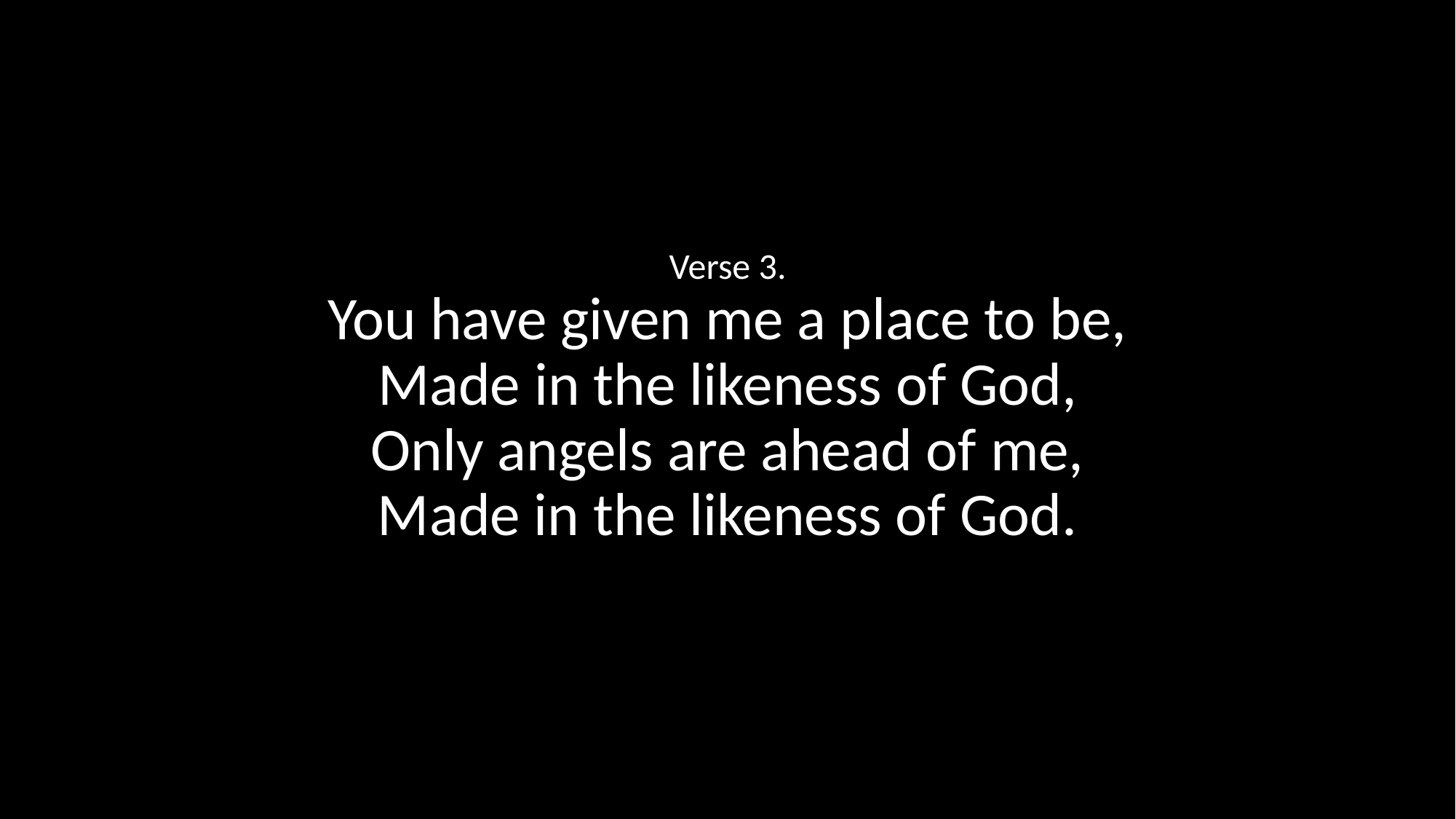

Verse 3.
You have given me a place to be,
Made in the likeness of God,
Only angels are ahead of me,
Made in the likeness of God.